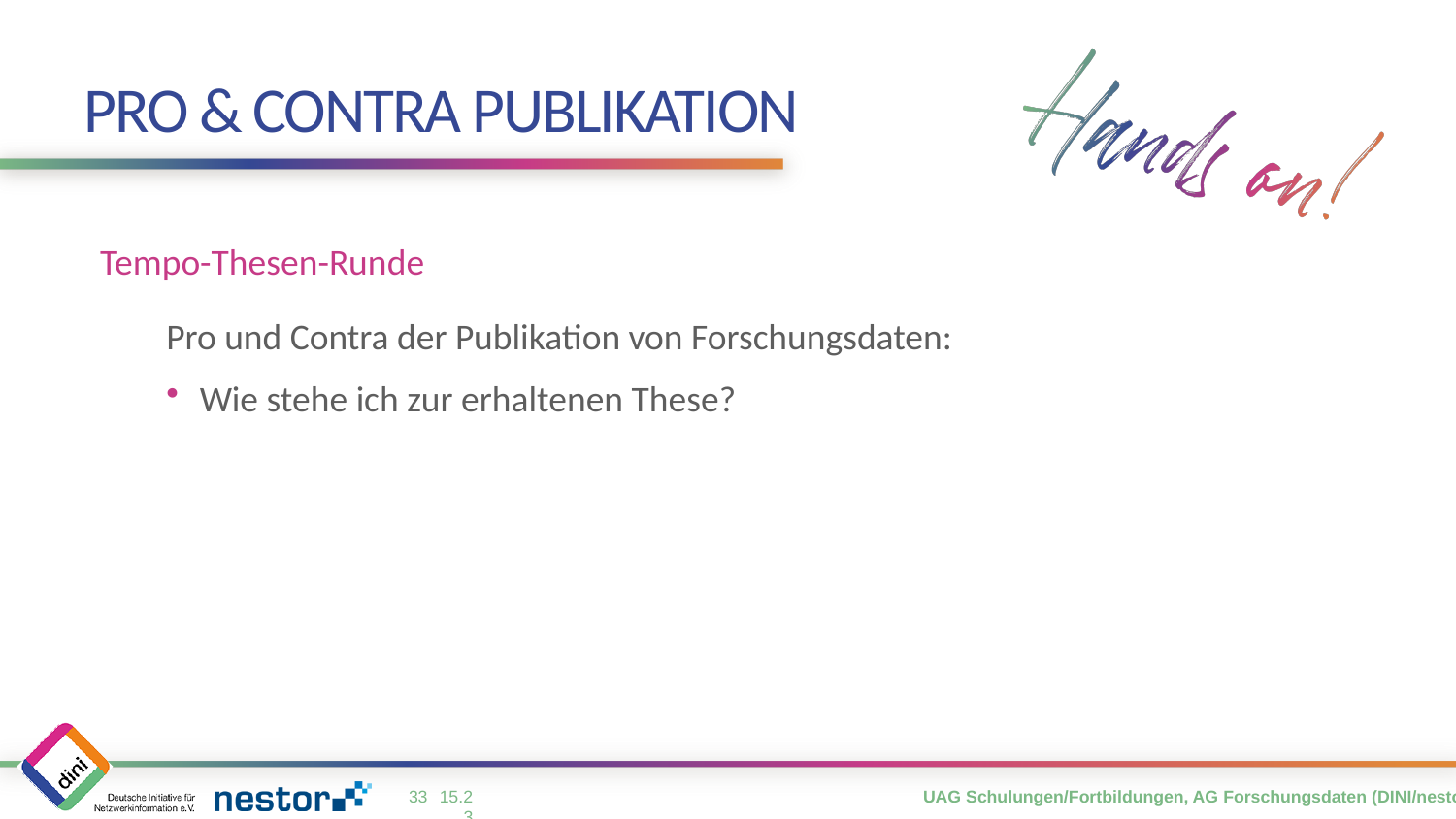

# Pro & Contra Publikation
Tempo-Thesen-Runde
Pro und Contra der Publikation von Forschungsdaten:
Wie stehe ich zur erhaltenen These?
33
15.23